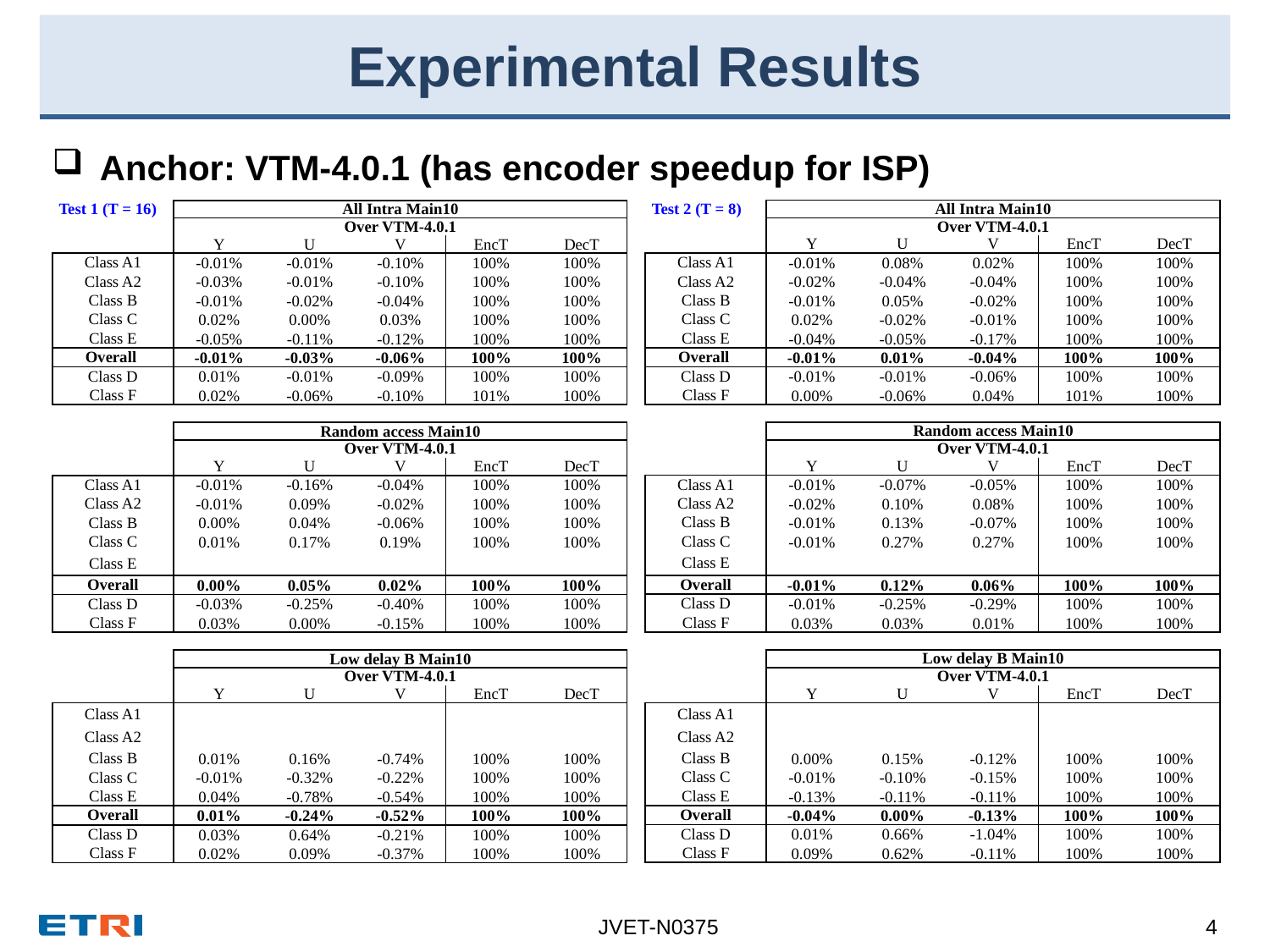

# Experimental Results
Anchor: VTM-4.0.1 (has encoder speedup for ISP)

| Test 2 (T = 8) | All Intra Main10 |  |  |  |  |
| --- | --- | --- | --- | --- | --- |
|  | Over VTM-4.0.1 |  |  |  |  |
|  | Y | U | V | EncT | DecT |
| Class A1 | -0.01% | 0.08% | 0.02% | 100% | 100% |
| Class A2 | -0.02% | -0.04% | -0.04% | 100% | 100% |
| Class B | -0.01% | 0.05% | -0.02% | 100% | 100% |
| Class C | 0.02% | -0.02% | -0.01% | 100% | 100% |
| Class E | -0.04% | -0.05% | -0.17% | 100% | 100% |
| Overall | -0.01% | 0.01% | -0.04% | 100% | 100% |
| Class D | -0.01% | -0.01% | -0.06% | 100% | 100% |
| Class F | 0.00% | -0.06% | 0.04% | 101% | 100% |
|  |  |  |  |  |  |
|  | Random access Main10 |  |  |  |  |
|  | Over VTM-4.0.1 |  |  |  |  |
|  | Y | U | V | EncT | DecT |
| Class A1 | -0.01% | -0.07% | -0.05% | 100% | 100% |
| Class A2 | -0.02% | 0.10% | 0.08% | 100% | 100% |
| Class B | -0.01% | 0.13% | -0.07% | 100% | 100% |
| Class C | -0.01% | 0.27% | 0.27% | 100% | 100% |
| Class E |  |  |  |  |  |
| Overall | -0.01% | 0.12% | 0.06% | 100% | 100% |
| Class D | -0.01% | -0.25% | -0.29% | 100% | 100% |
| Class F | 0.03% | 0.03% | 0.01% | 100% | 100% |
|  |  |  |  |  |  |
|  | Low delay B Main10 |  |  |  |  |
|  | Over VTM-4.0.1 |  |  |  |  |
|  | Y | U | V | EncT | DecT |
| Class A1 |  |  |  |  |  |
| Class A2 |  |  |  |  |  |
| Class B | 0.00% | 0.15% | -0.12% | 100% | 100% |
| Class C | -0.01% | -0.10% | -0.15% | 100% | 100% |
| Class E | -0.13% | -0.11% | -0.11% | 100% | 100% |
| Overall | -0.04% | 0.00% | -0.13% | 100% | 100% |
| Class D | 0.01% | 0.66% | -1.04% | 100% | 100% |
| Class F | 0.09% | 0.62% | -0.11% | 100% | 100% |
| Test 1 (T = 16) | All Intra Main10 |  |  |  |  |
| --- | --- | --- | --- | --- | --- |
|  | Over VTM-4.0.1 |  |  |  |  |
|  | Y | U | V | EncT | DecT |
| Class A1 | -0.01% | -0.01% | -0.10% | 100% | 100% |
| Class A2 | -0.03% | -0.01% | -0.10% | 100% | 100% |
| Class B | -0.01% | -0.02% | -0.04% | 100% | 100% |
| Class C | 0.02% | 0.00% | 0.03% | 100% | 100% |
| Class E | -0.05% | -0.11% | -0.12% | 100% | 100% |
| Overall | -0.01% | -0.03% | -0.06% | 100% | 100% |
| Class D | 0.01% | -0.01% | -0.09% | 100% | 100% |
| Class F | 0.02% | -0.06% | -0.10% | 101% | 100% |
|  |  |  |  |  |  |
|  | Random access Main10 |  |  |  |  |
|  | Over VTM-4.0.1 |  |  |  |  |
|  | Y | U | V | EncT | DecT |
| Class A1 | -0.01% | -0.16% | -0.04% | 100% | 100% |
| Class A2 | -0.01% | 0.09% | -0.02% | 100% | 100% |
| Class B | 0.00% | 0.04% | -0.06% | 100% | 100% |
| Class C | 0.01% | 0.17% | 0.19% | 100% | 100% |
| Class E |  |  |  |  |  |
| Overall | 0.00% | 0.05% | 0.02% | 100% | 100% |
| Class D | -0.03% | -0.25% | -0.40% | 100% | 100% |
| Class F | 0.03% | 0.00% | -0.15% | 100% | 100% |
|  |  |  |  |  |  |
|  | Low delay B Main10 |  |  |  |  |
|  | Over VTM-4.0.1 |  |  |  |  |
|  | Y | U | V | EncT | DecT |
| Class A1 |  |  |  |  |  |
| Class A2 |  |  |  |  |  |
| Class B | 0.01% | 0.16% | -0.74% | 100% | 100% |
| Class C | -0.01% | -0.32% | -0.22% | 100% | 100% |
| Class E | 0.04% | -0.78% | -0.54% | 100% | 100% |
| Overall | 0.01% | -0.24% | -0.52% | 100% | 100% |
| Class D | 0.03% | 0.64% | -0.21% | 100% | 100% |
| Class F | 0.02% | 0.09% | -0.37% | 100% | 100% |
JVET-N0375
4